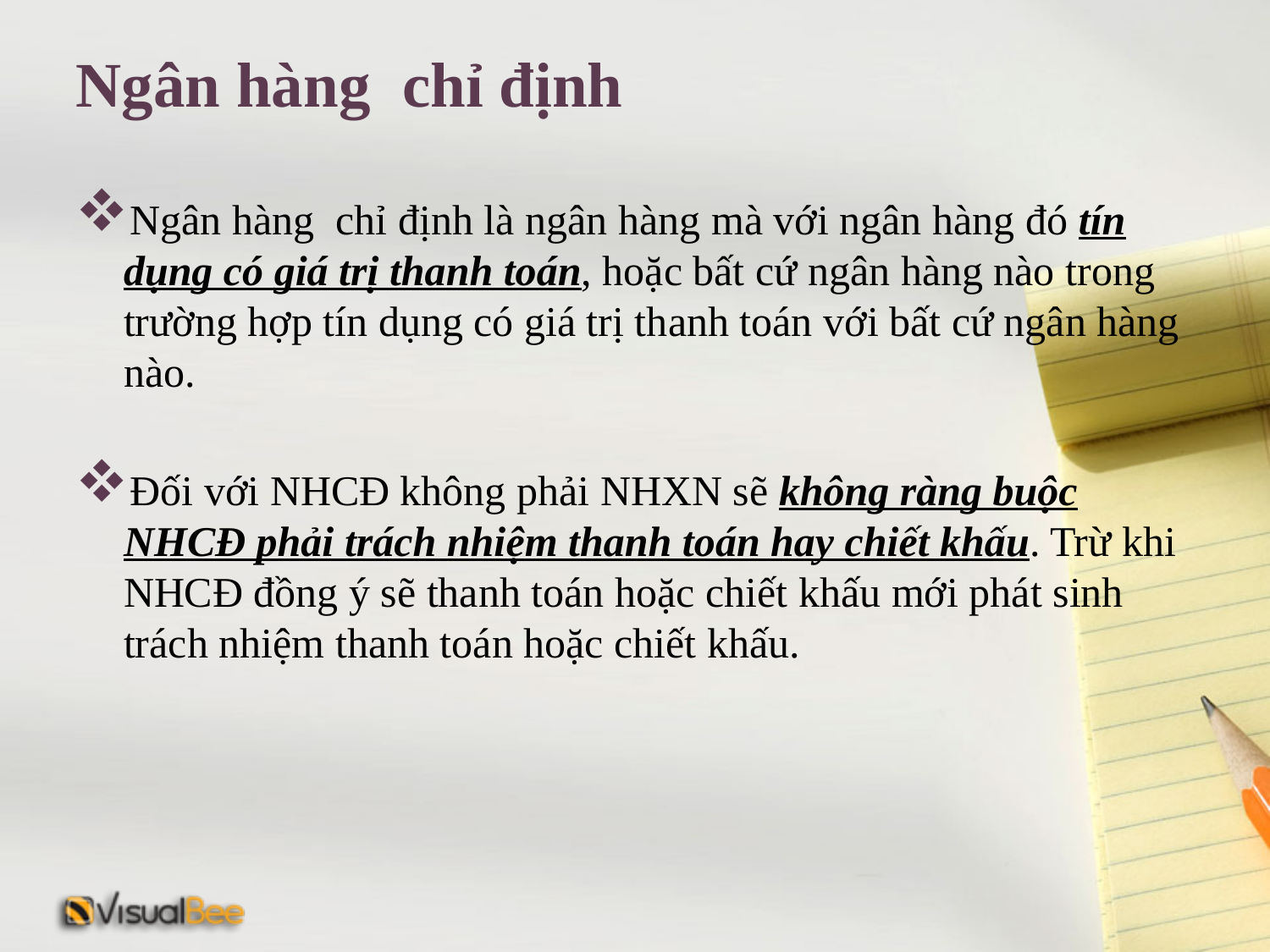

# Ngân hàng  chỉ định
Ngân hàng  chỉ định là ngân hàng mà với ngân hàng đó tín dụng có giá trị thanh toán, hoặc bất cứ ngân hàng nào trong trường hợp tín dụng có giá trị thanh toán với bất cứ ngân hàng nào.

Đối với NHCĐ không phải NHXN sẽ không ràng buộc NHCĐ phải trách nhiệm thanh toán hay chiết khấu. Trừ khi NHCĐ đồng ý sẽ thanh toán hoặc chiết khấu mới phát sinh trách nhiệm thanh toán hoặc chiết khấu.